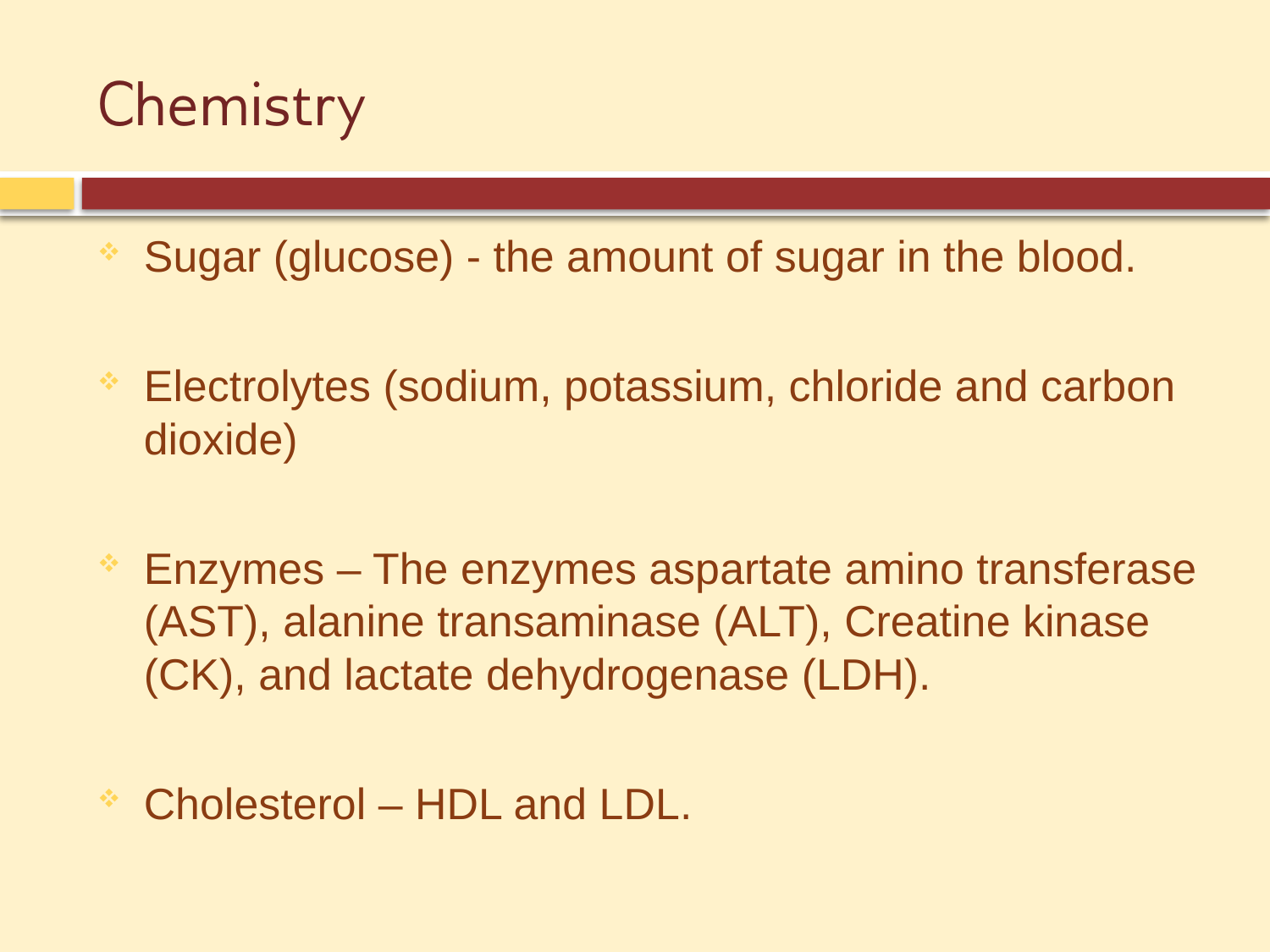

# Chemistry
Sugar (glucose) - the amount of sugar in the blood.

Electrolytes (sodium, potassium, chloride and carbon dioxide)

Enzymes – The enzymes aspartate amino transferase (AST), alanine transaminase (ALT), Creatine kinase (CK), and lactate dehydrogenase (LDH).

Cholesterol – HDL and LDL.